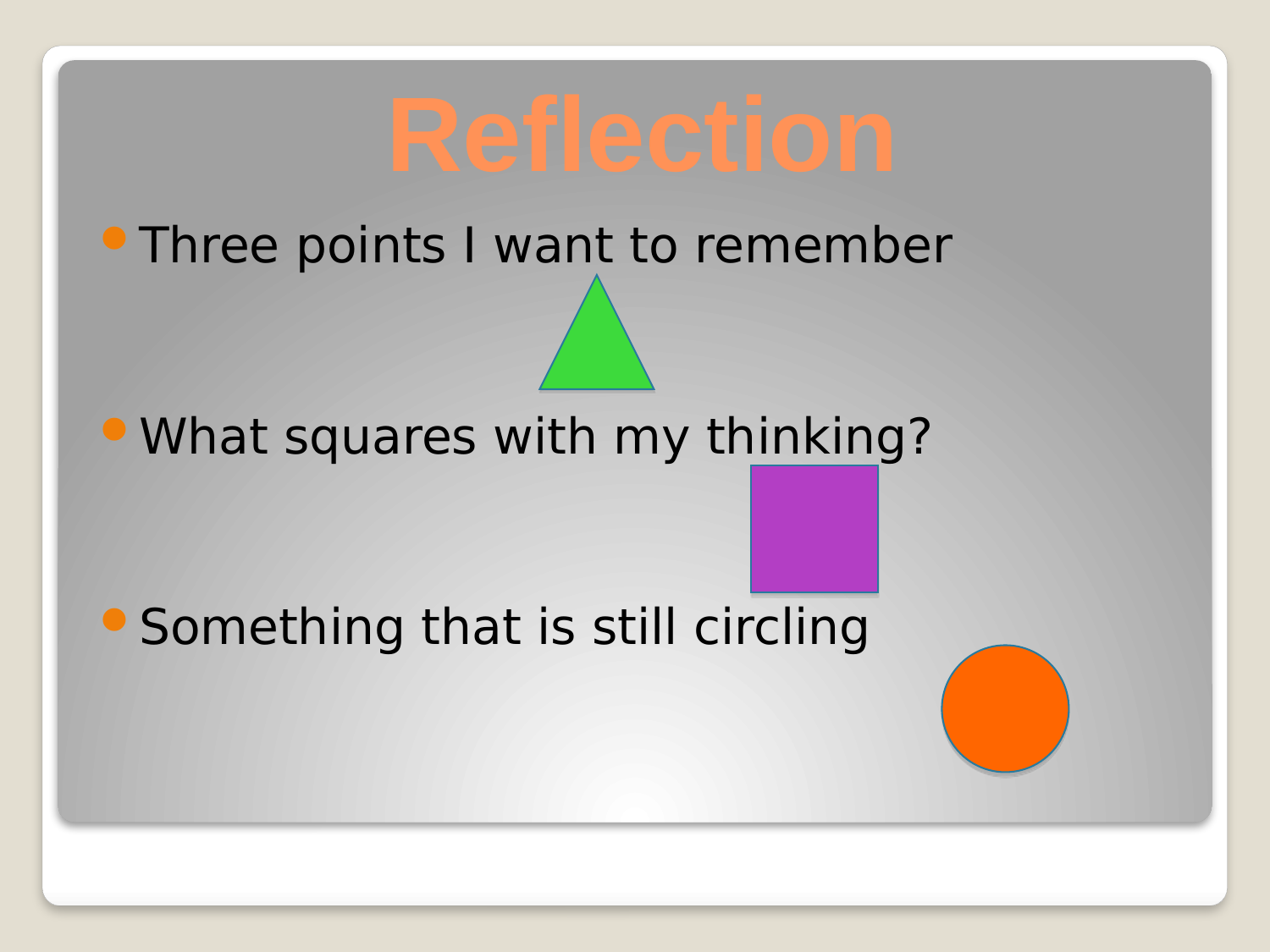

# Reflection
Three points I want to remember

What squares with my thinking?

Something that is still circling